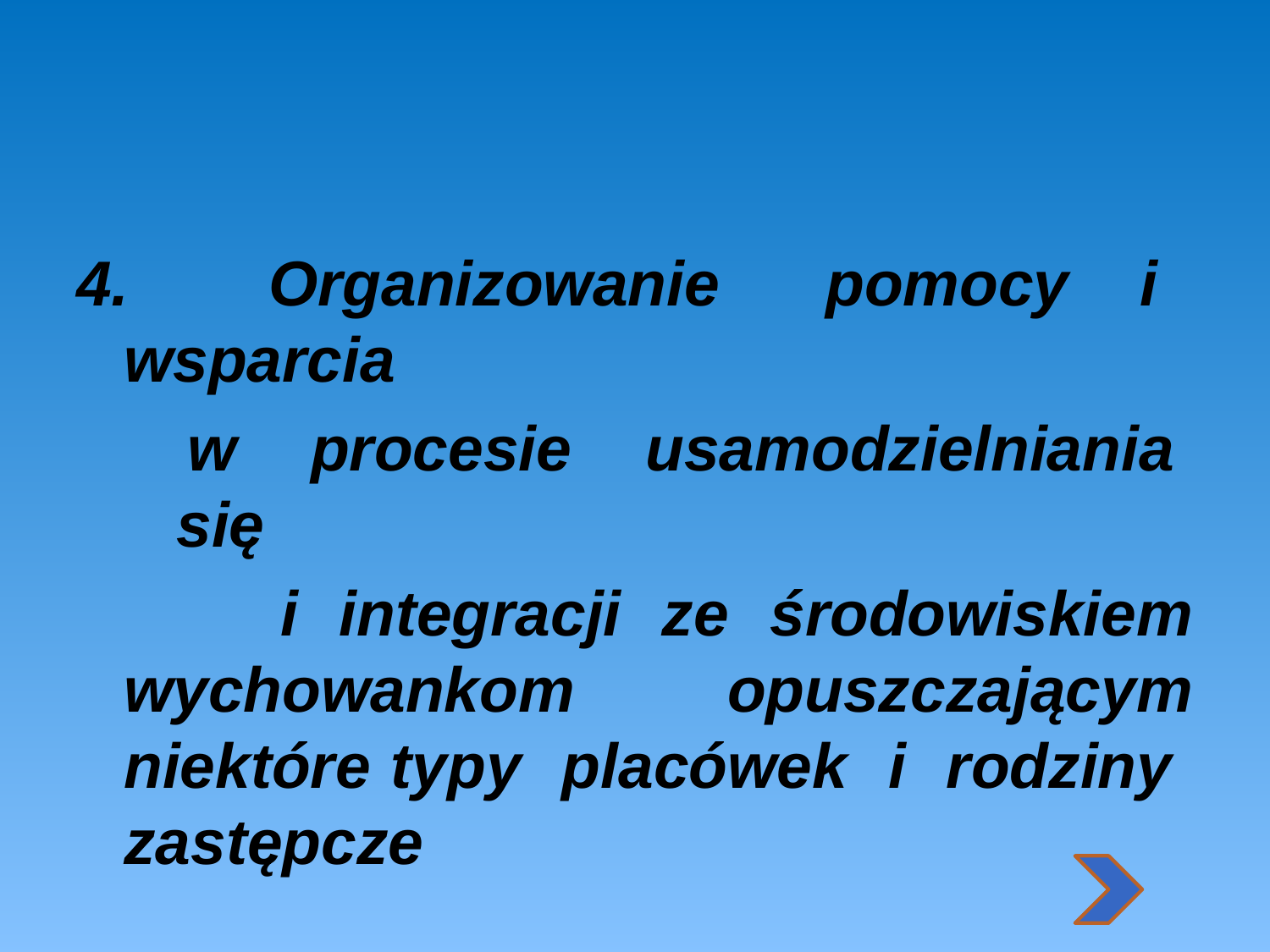

4. 	Organizowanie   pomocy  i  wsparcia
      w    procesie    usamodzielniania     się
     i integracji ze środowiskiem wychowankom opuszczającym niektóre typy  placówek  i  rodziny  zastępcze